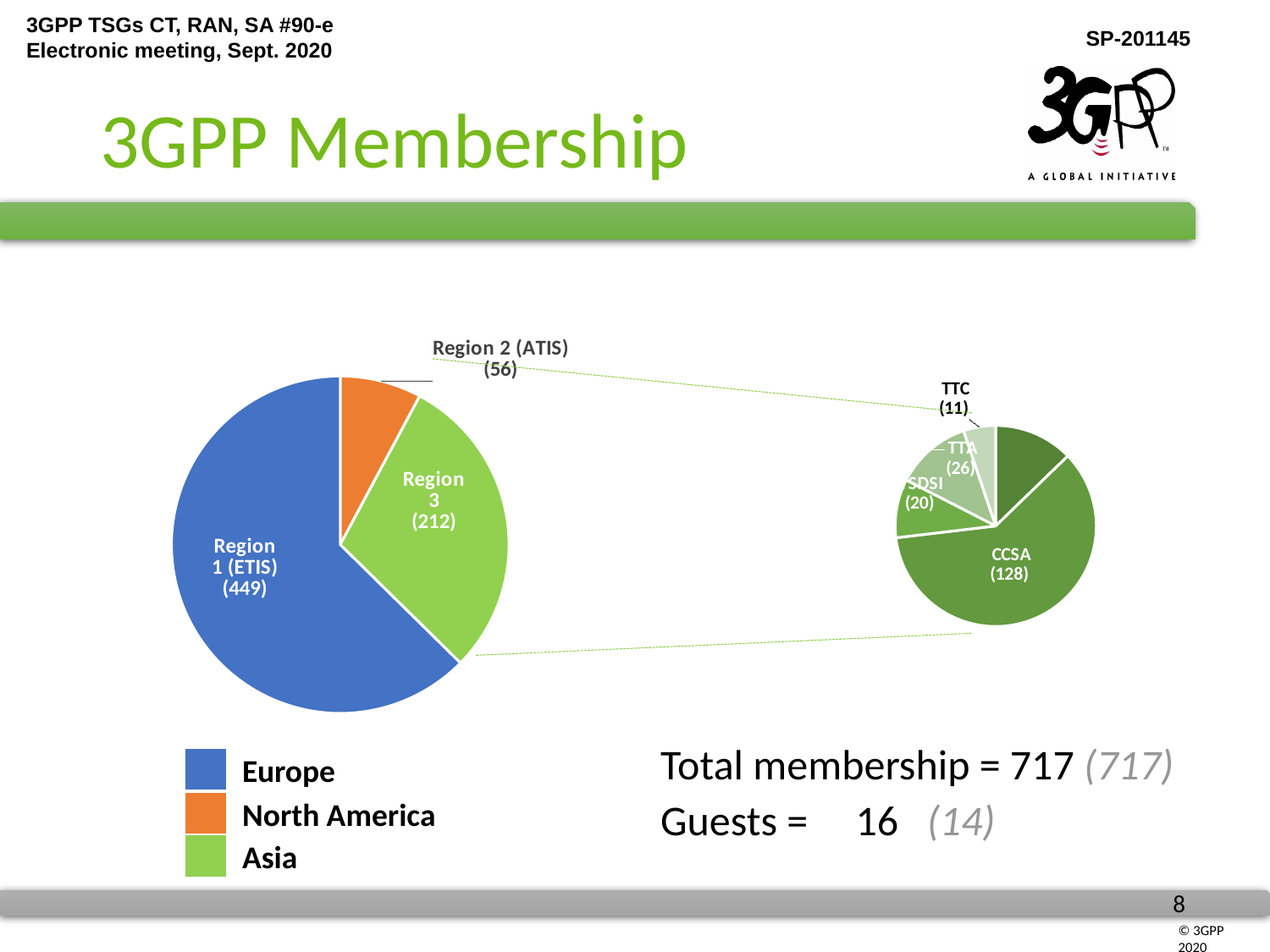

# 3GPP Membership

### Chart

| Category |  |
|---|---|
| Region 2 | 56.0 |
| Region 3 | 212.0 |
| Region 1 | 449.0 |

### Chart

| Category |  |
|---|---|
| ARIB | 27.0 |
|  CCSA | 128.0 |
|  TSDSI | 20.0 |
|  TTA | 26.0 |
|  TTC | 11.0 |
Total membership = 717 (717)

Europe
North America
Asia
Guests =     16   (14)